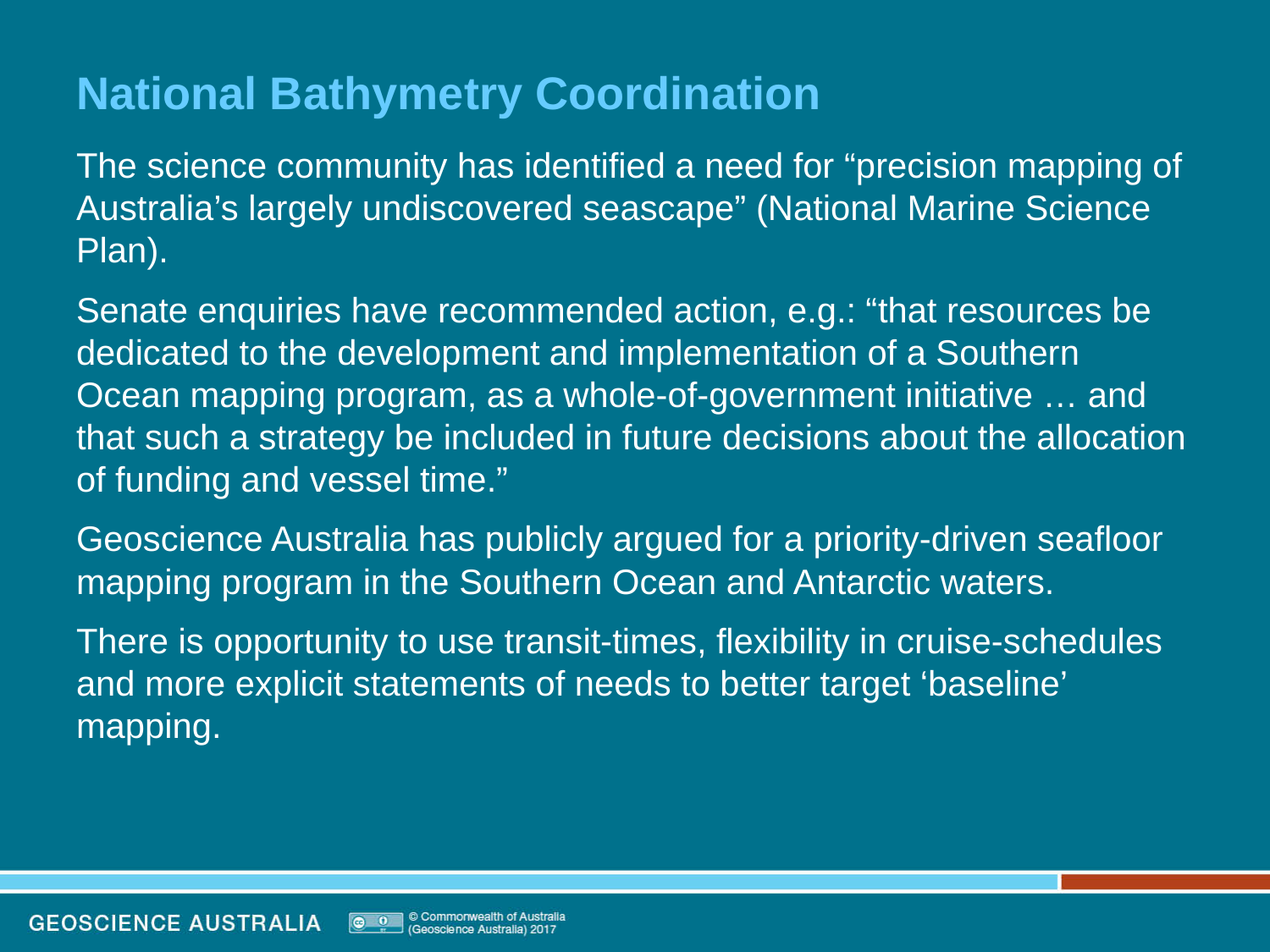

# National Bathymetry Coordination
The science community has identified a need for “precision mapping of Australia’s largely undiscovered seascape” (National Marine Science Plan).
Senate enquiries have recommended action, e.g.: “that resources be dedicated to the development and implementation of a Southern Ocean mapping program, as a whole-of-government initiative … and that such a strategy be included in future decisions about the allocation of funding and vessel time.”
Geoscience Australia has publicly argued for a priority-driven seafloor mapping program in the Southern Ocean and Antarctic waters.
There is opportunity to use transit-times, flexibility in cruise-schedules and more explicit statements of needs to better target ‘baseline’ mapping.